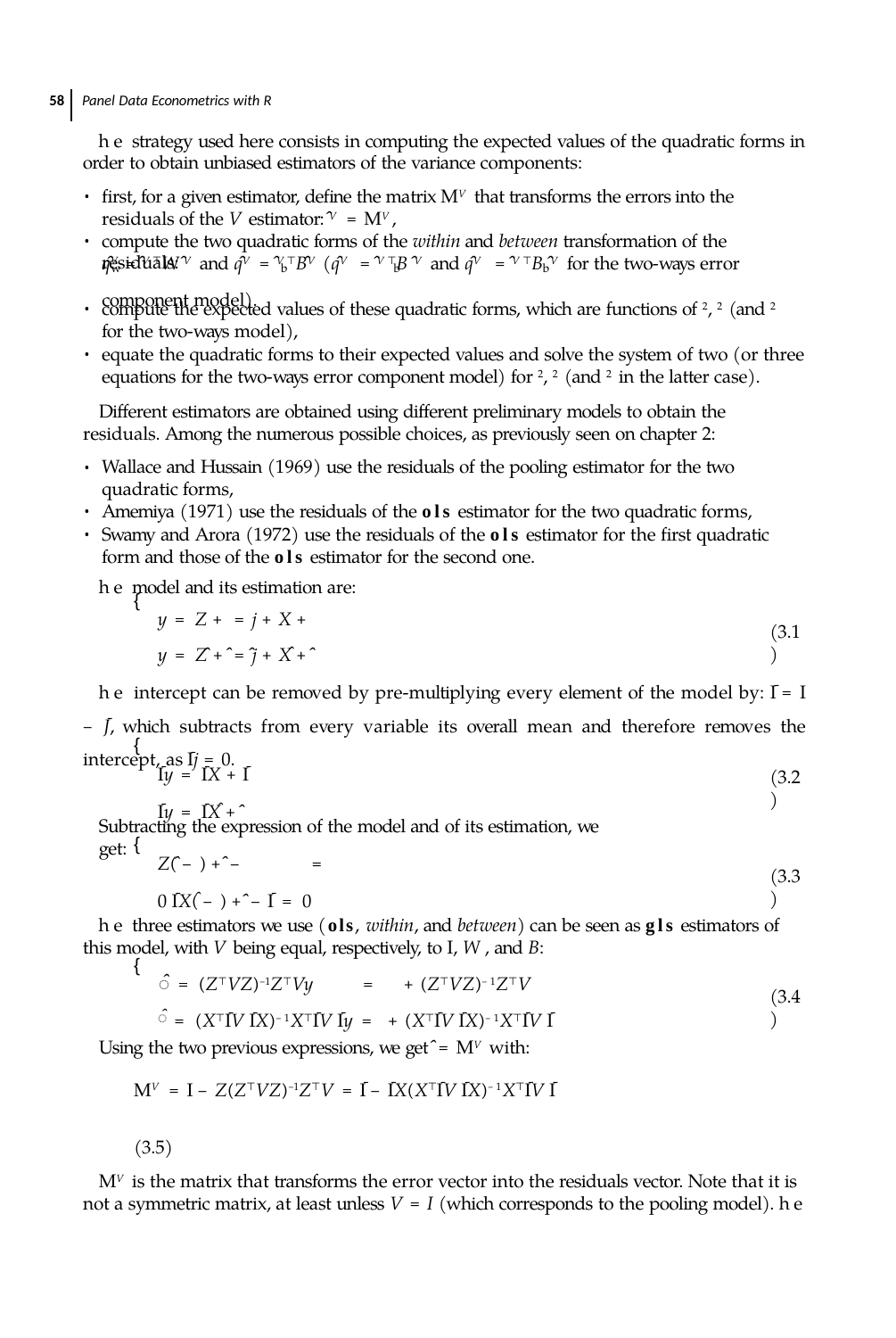

58  Panel Data Econometrics with R

he strategy used here consists in computing the expected values of the quadratic forms in order to obtain unbiased estimators of the variance components:
ﬁrst, for a given estimator, deﬁne the matrix MV that transforms the errors into the residuals of the V estimator: ̂V = MV ,
compute the two quadratic forms of the within and between transformation of the residuals:

q̂V = ̂V ⊤W ̂V and q̂V = ̂V ⊤B̂V (q̂V = ̂V ⊤B ̂V and q̂V = ̂V ⊤B ̂V for the two-ways error
w	b	b		b
component model).
compute the expected values of these quadratic forms, which are functions of 2, 2 (and 2

for the two-ways model),
equate the quadratic forms to their expected values and solve the system of two (or three equations for the two-ways error component model) for 2, 2 (and 2 in the latter case).

Different estimators are obtained using different preliminary models to obtain the residuals. Among the numerous possible choices, as previously seen on chapter 2:
Wallace and Hussain (1969) use the residuals of the pooling estimator for the two quadratic forms,
Amemiya (1971) use the residuals of the ols estimator for the two quadratic forms,
Swamy and Arora (1972) use the residuals of the ols estimator for the ﬁrst quadratic form and those of the ols estimator for the second one.
he model and its estimation are:
{
y = Z +  = j + X +
y = Ẑ + ̂ = ̂j + X̂ + ̂
(3.1)
he intercept can be removed by pre-multiplying every element of the model by: Ī = I – J̄, which subtracts from every variable its overall mean and therefore removes the intercept, as Īj = 0.
{
Īy = ĪX + Ī
Īy = ĪX̂ + ̂
(3.2)
Subtracting the expression of the model and of its estimation, we get:
{
Z(̂ – ) + ̂ – 	= 0 ĪX(̂ – ) + ̂ – Ī = 0
(3.3)
he three estimators we use (ols, within, and between) can be seen as gls estimators of this model, with V being equal, respectively, to I, W , and B:
{
̂ = (Z⊤VZ)–1Z⊤Vy	=	 + (Z⊤VZ)–1Z⊤V
̂ = (X⊤ĪV ĪX)–1X⊤ĪV Īy =  + (X⊤ĪV ĪX)–1X⊤ĪV Ī
(3.4)
Using the two previous expressions, we get ̂ = MV  with:
MV = I – Z(Z⊤VZ)–1Z⊤V = Ī – ĪX(X⊤ĪV ĪX)–1X⊤ĪV Ī	(3.5)
MV is the matrix that transforms the error vector into the residuals vector. Note that it is not a symmetric matrix, at least unless V = I (which corresponds to the pooling model). he